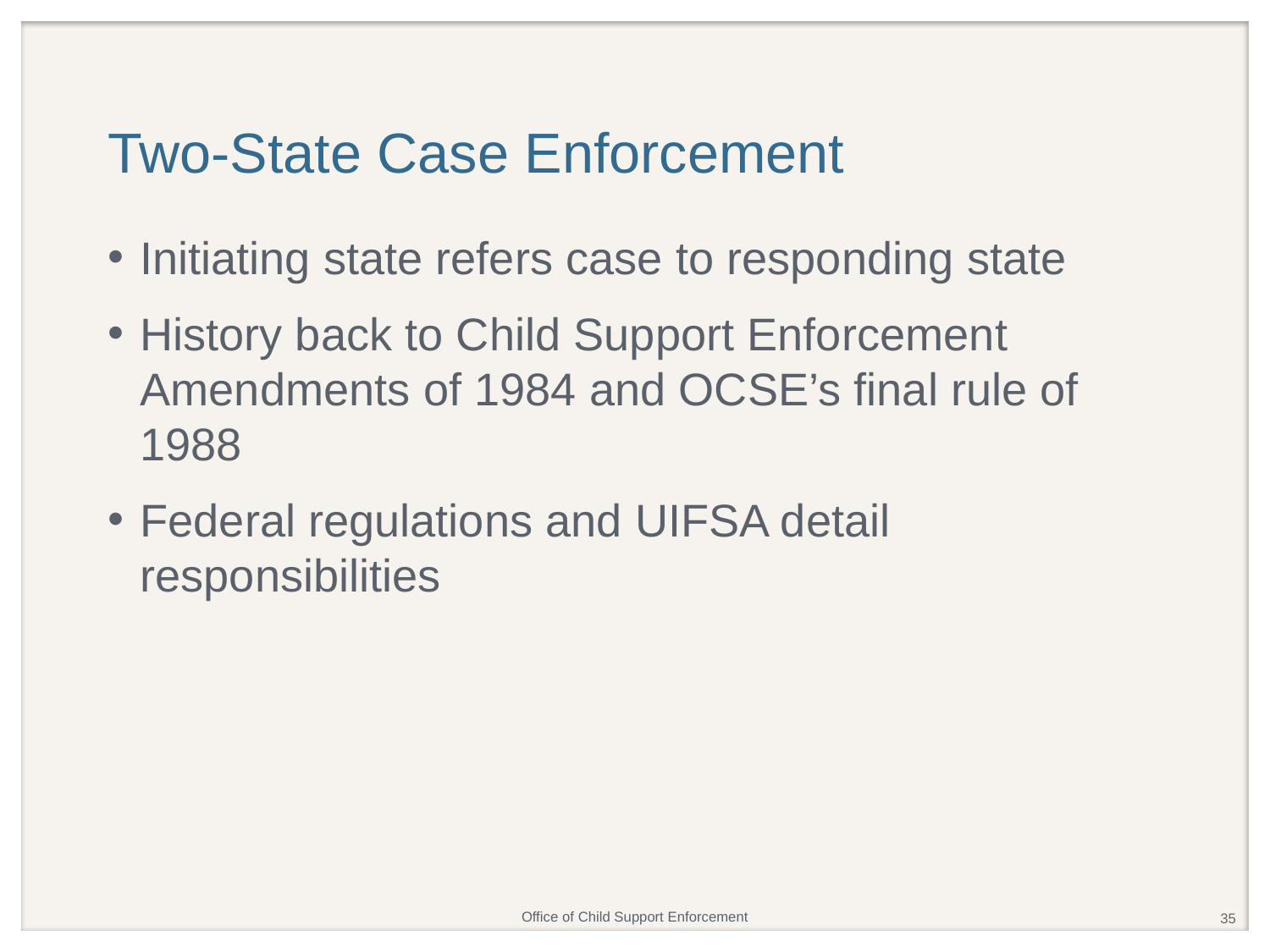

# Two-State Case Enforcement
Initiating state refers case to responding state
History back to Child Support Enforcement Amendments of 1984 and OCSE’s final rule of 1988
Federal regulations and UIFSA detail responsibilities

35